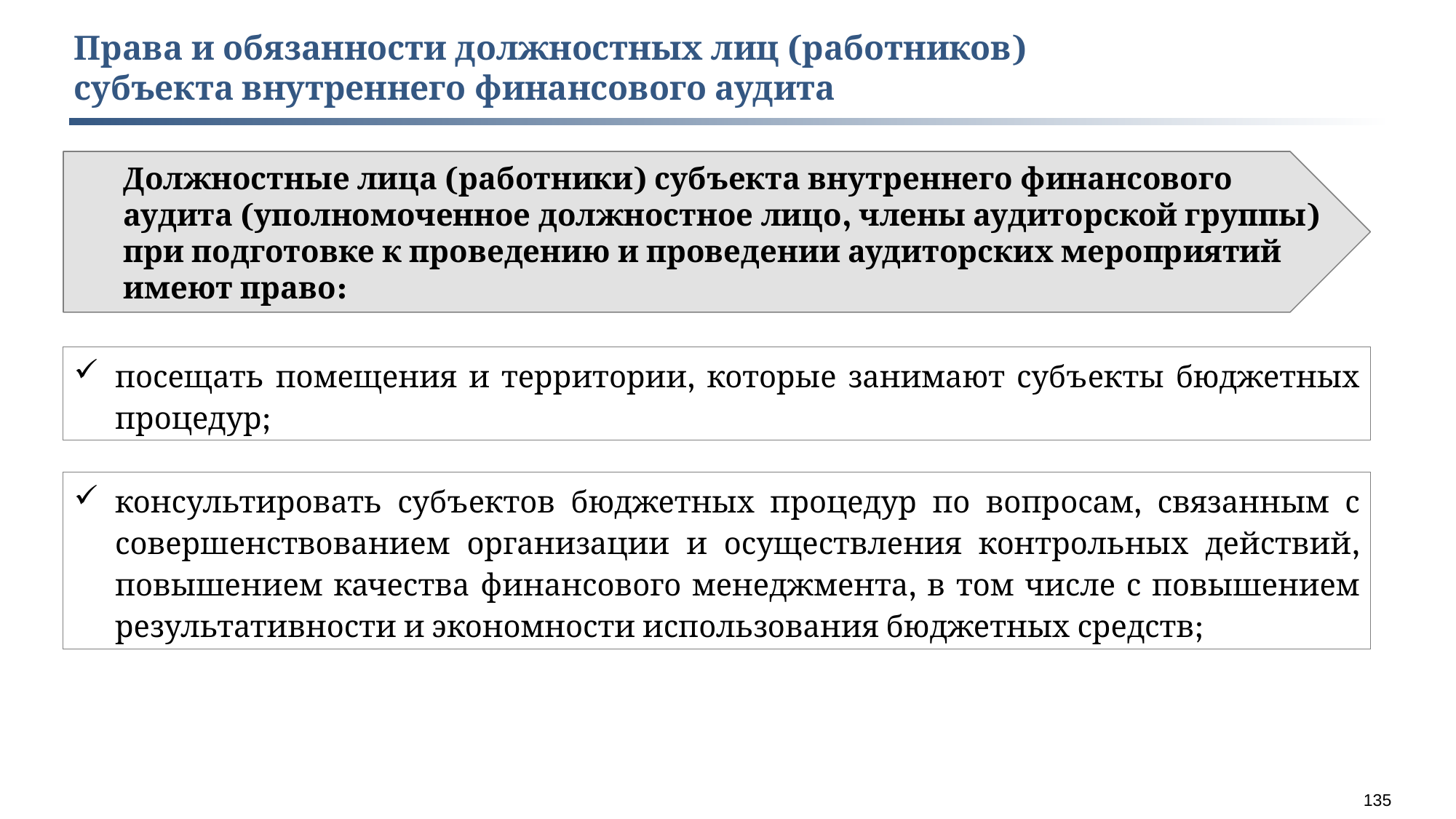

Права и обязанности должностных лиц (работников)
субъекта внутреннего финансового аудита
Должностные лица (работники) субъекта внутреннего финансового аудита (уполномоченное должностное лицо, члены аудиторской группы) при подготовке к проведению и проведении аудиторских мероприятий  имеют право:
посещать помещения и территории, которые занимают субъекты бюджетных процедур;
консультировать субъектов бюджетных процедур по вопросам, связанным с совершенствованием организации и осуществления контрольных действий, повышением качества финансового менеджмента, в том числе с повышением результативности и экономности использования бюджетных средств;